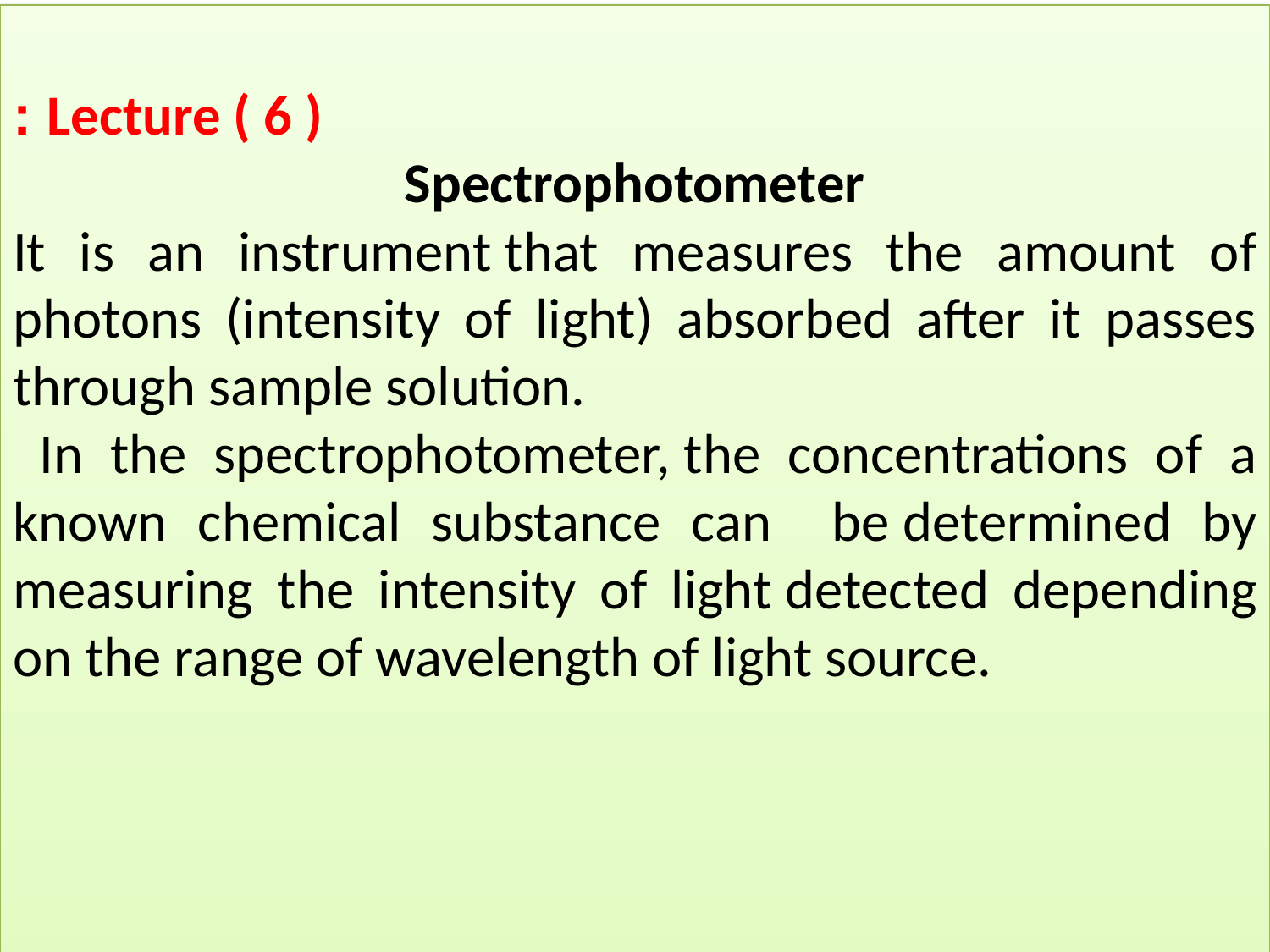

Lecture ( 6 ) :
Spectrophotometer
It is an instrument that measures the amount of photons (intensity of light) absorbed after it passes through sample solution.
 In the spectrophotometer, the concentrations of a known chemical substance can  be determined by measuring the intensity of light detected depending on the range of wavelength of light source.